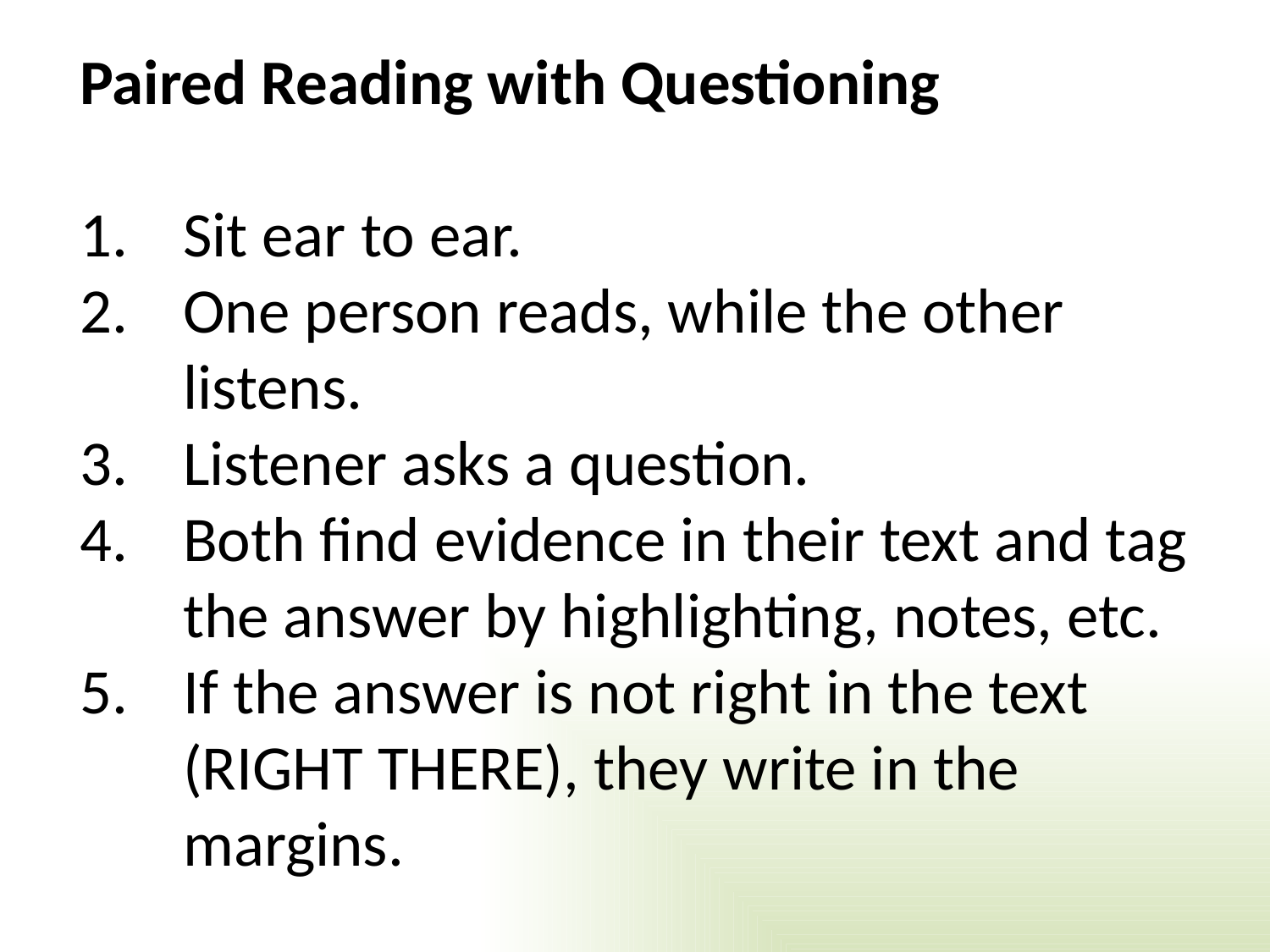

Paired Reading with Questioning

Sit ear to ear.
One person reads, while the other listens.
Listener asks a question.
Both find evidence in their text and tag the answer by highlighting, notes, etc.
If the answer is not right in the text (RIGHT THERE), they write in the margins.